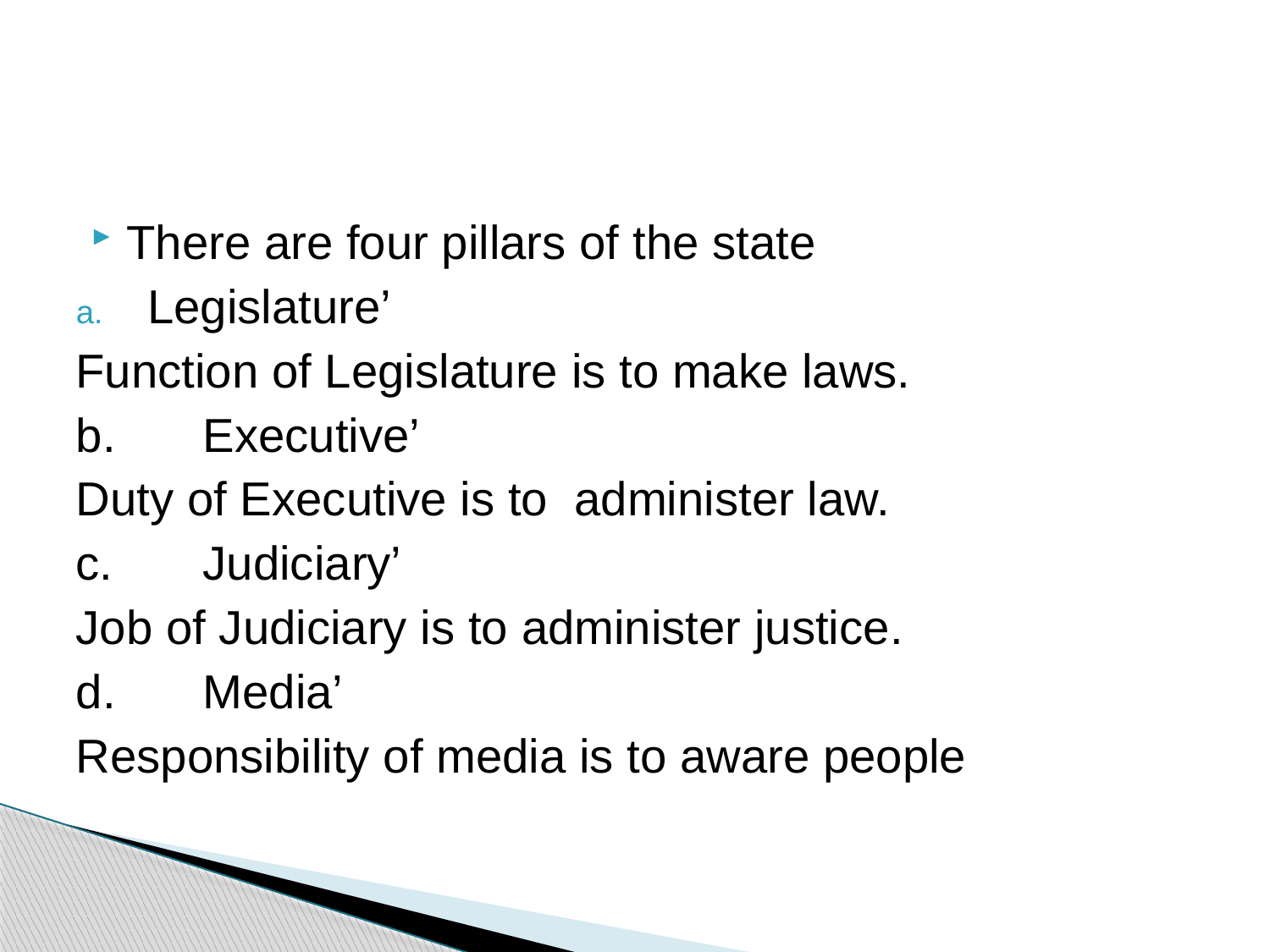

#
There are four pillars of the state
Legislature’
Function of Legislature is to make laws.
b.	Executive’
Duty of Executive is to  administer law.
c.	Judiciary’
Job of Judiciary is to administer justice.
d.	Media’
Responsibility of media is to aware people